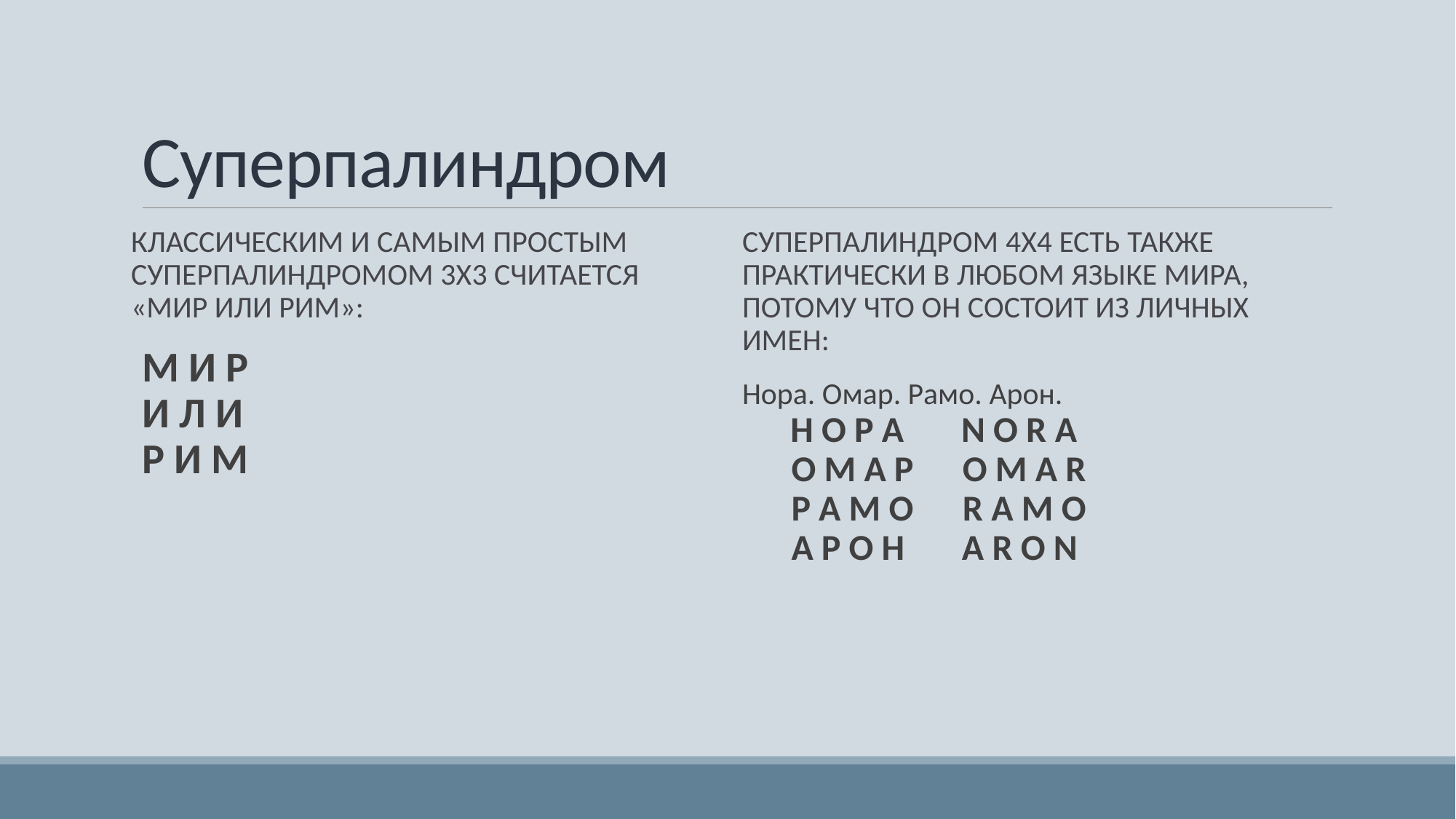

# Суперпалиндром
Классическим и самым простым суперпалиндромом 3х3 считается «Мир или Рим»:
М И Р
И Л И
Р И М

Суперпалиндром 4х4 есть также практически в любом языке мира, потому что он состоит из личных имен:
Нора. Омар. Рамо. Арон.
       Н О Р А       N O R A
      О М А Р      O M A R
      Р А М О      R A M O
      А Р О Н       A R O N